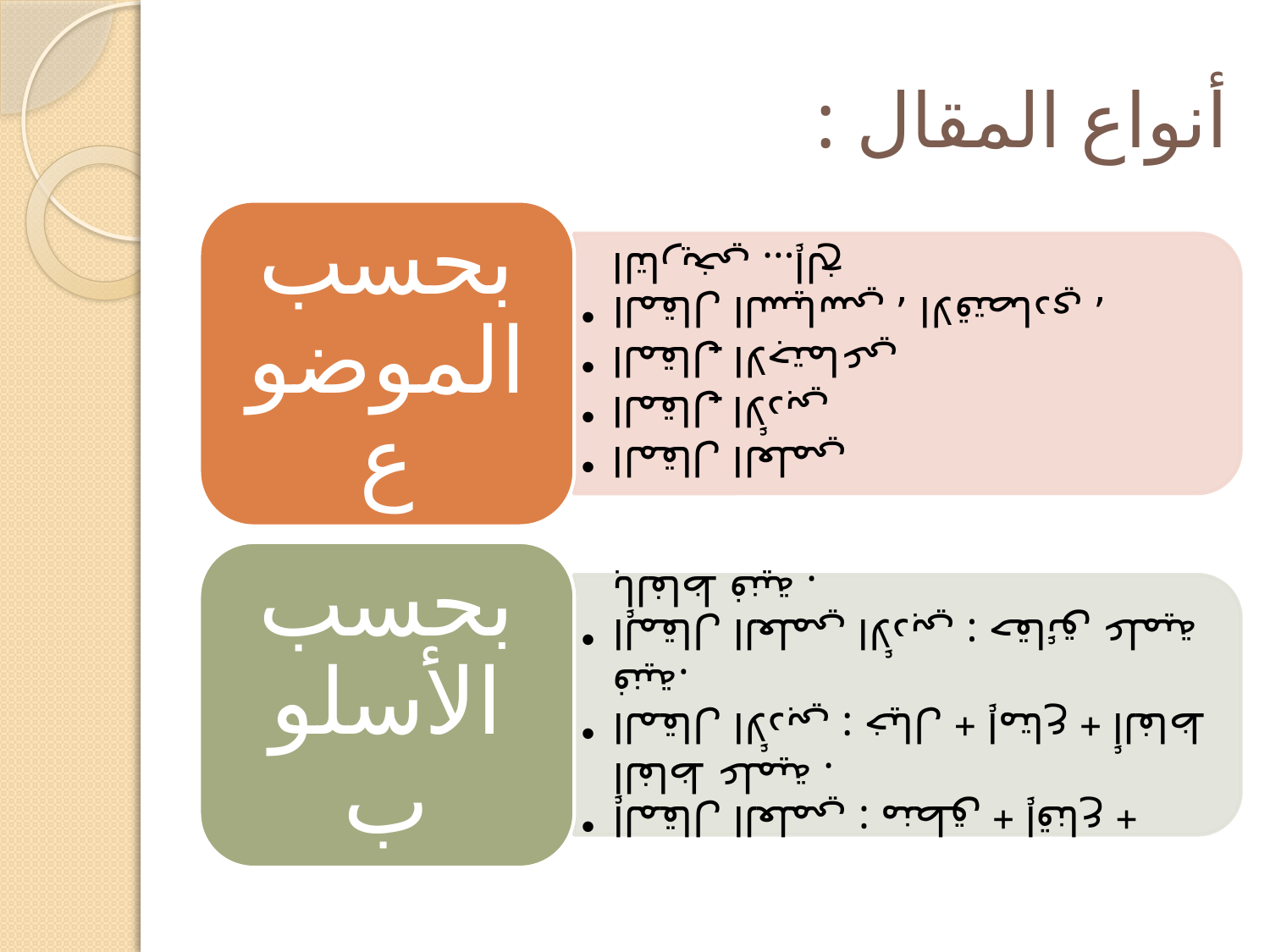

# أنواع المقال :
المقال العلمي
المقال الأدبي
المقال الاجتماعي
المقال السياسي ، الاقتصادي ، التاريخي ...إلخ
بحسب الموضوع
المقال العلمي : منطق + إقناع + ألفاظ علمية .
المقال الأدبي : خيال + إمتاع + ألفاظ فنية.
المقال العلمي الأدبي : حقائق علمية بألفاظ فنية .
بحسب الأسلوب